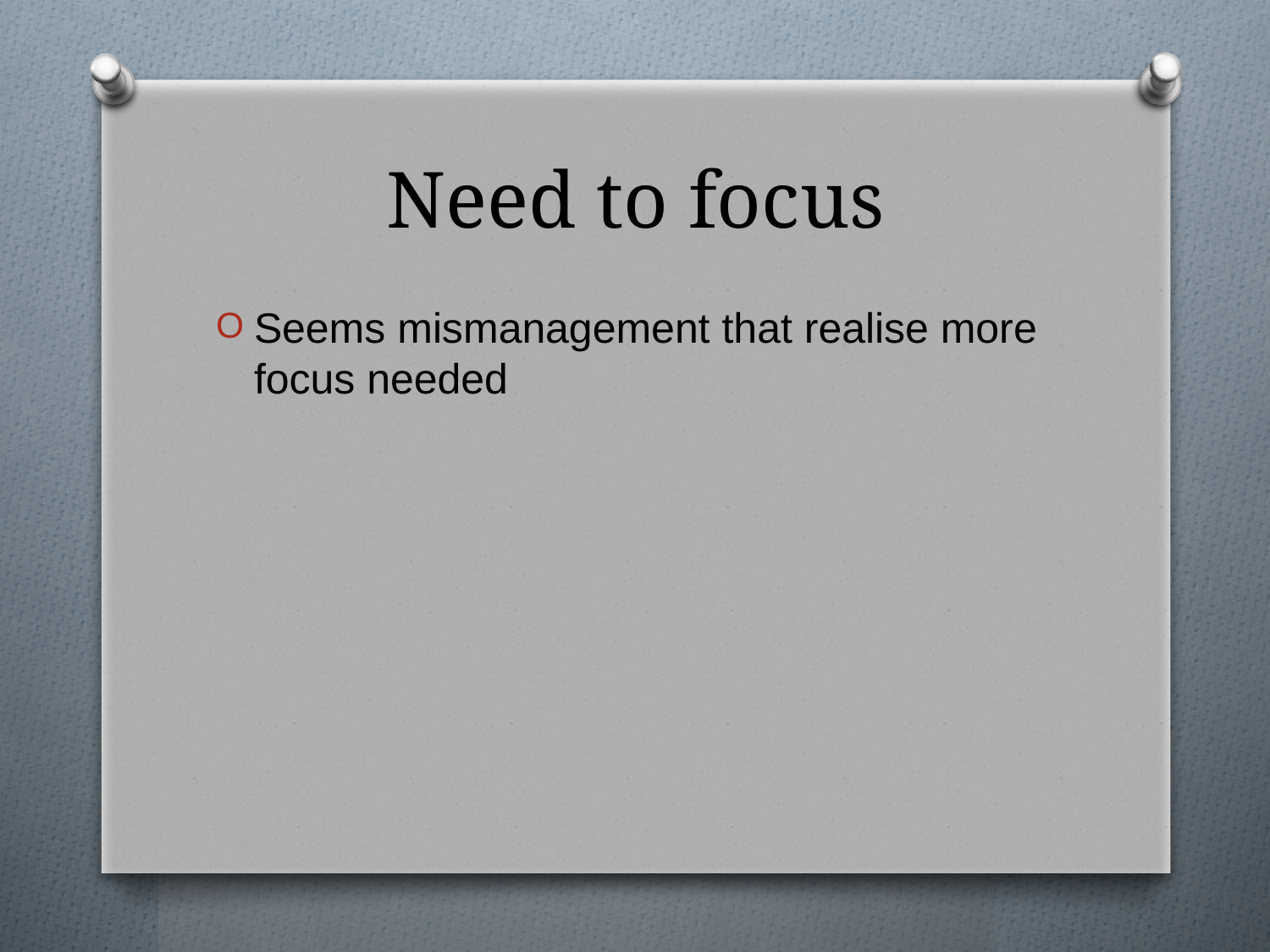

# Need to focus
Seems mismanagement that realise more focus needed